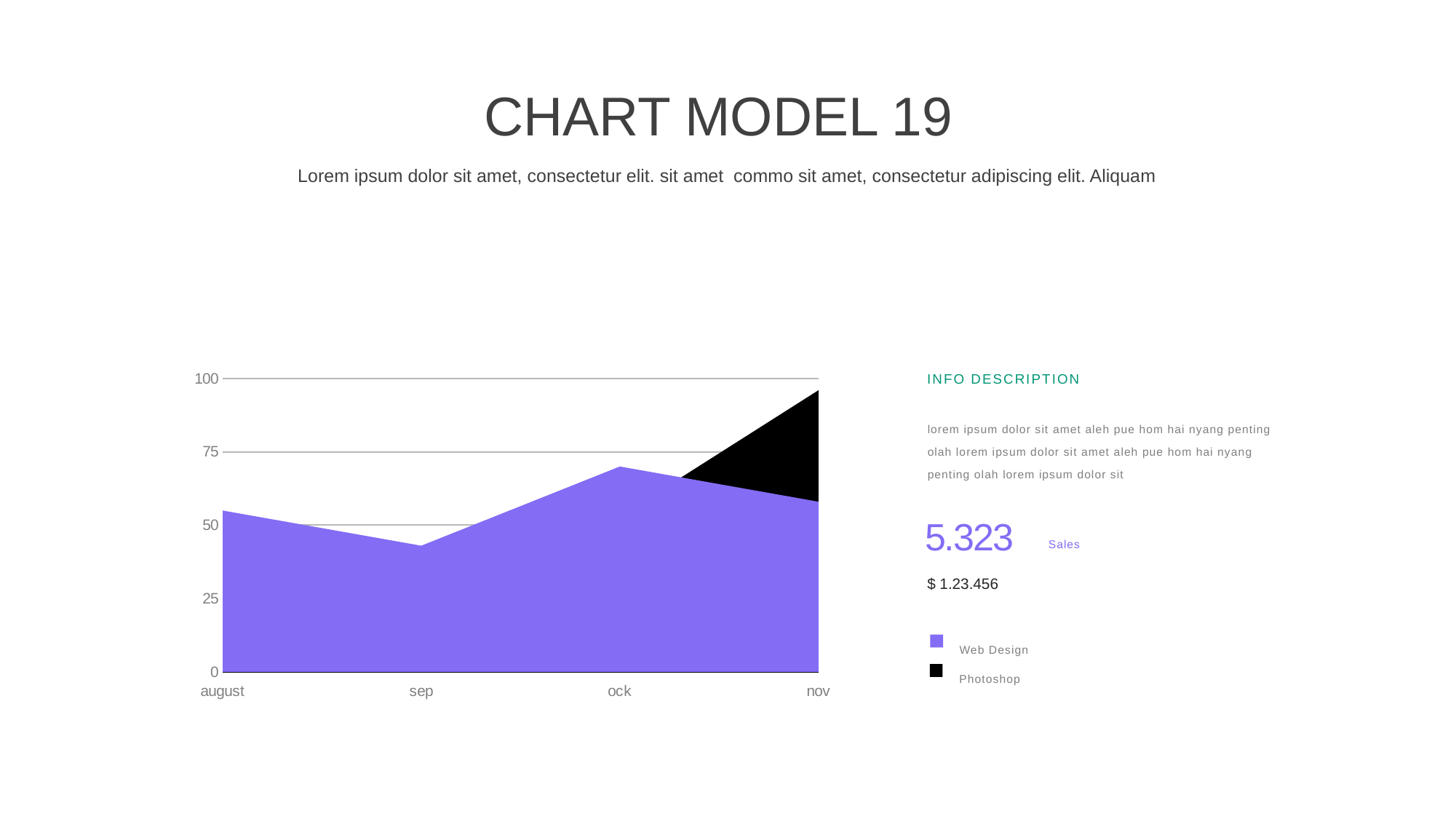

CHART MODEL 19
Lorem ipsum dolor sit amet, consectetur elit. sit amet  commo sit amet, consectetur adipiscing elit. Aliquam

### Chart

| Category | Region 2 | Region 1 |
|---|---|---|
| august | 55.0 | 17.0 |
| sep | 43.0 | 26.0 |
| ock | 70.0 | 53.0 |
| nov | 58.0 | 96.0 |
Info Description
lorem ipsum dolor sit amet aleh pue hom hai nyang penting olah lorem ipsum dolor sit amet aleh pue hom hai nyang penting olah lorem ipsum dolor sit
5.323
Sales
$ 1.23.456
Web Design

Photoshop